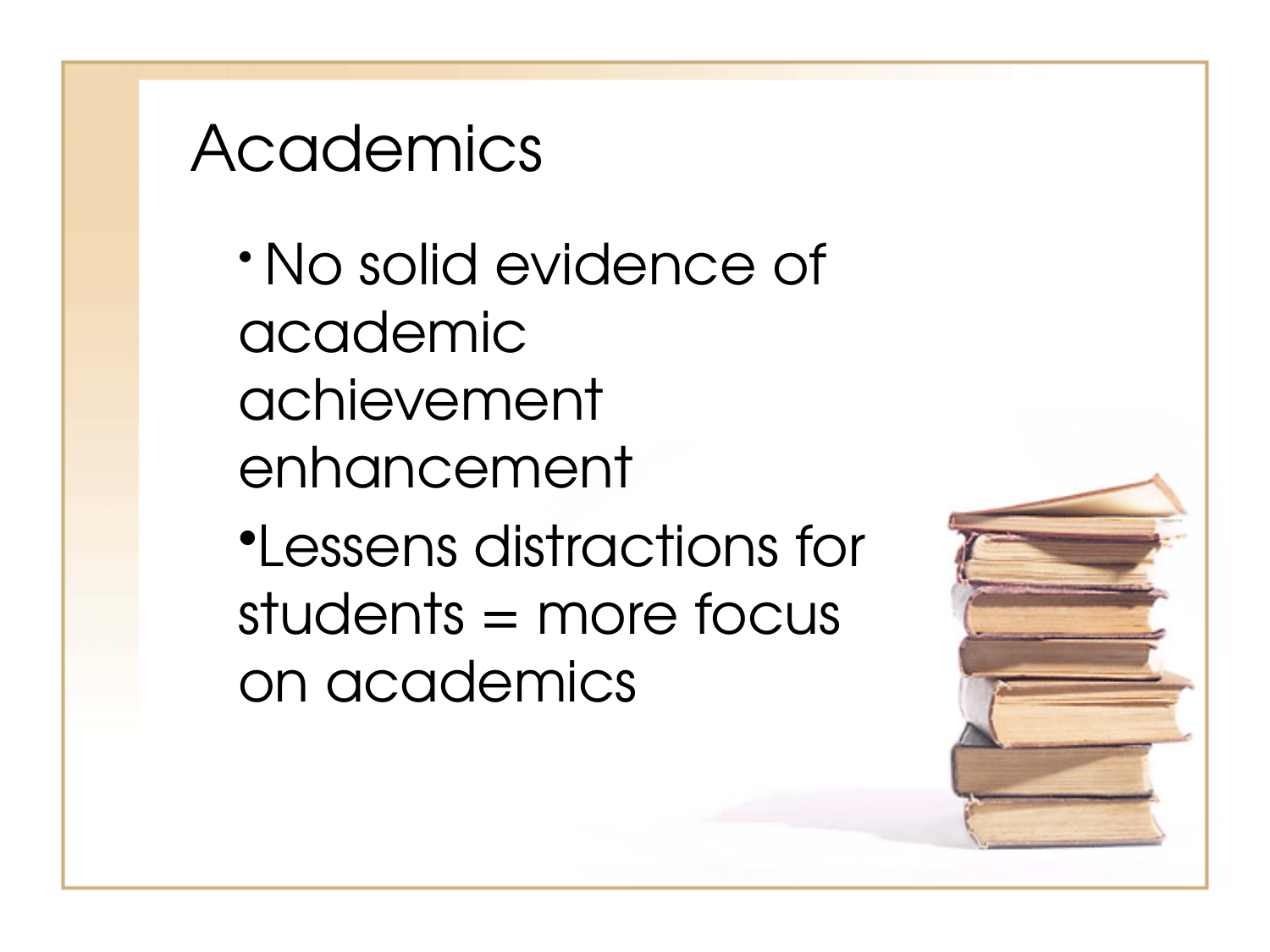

# Academics
 No solid evidence of academic achievement enhancement
Lessens distractions for students = more focus on academics